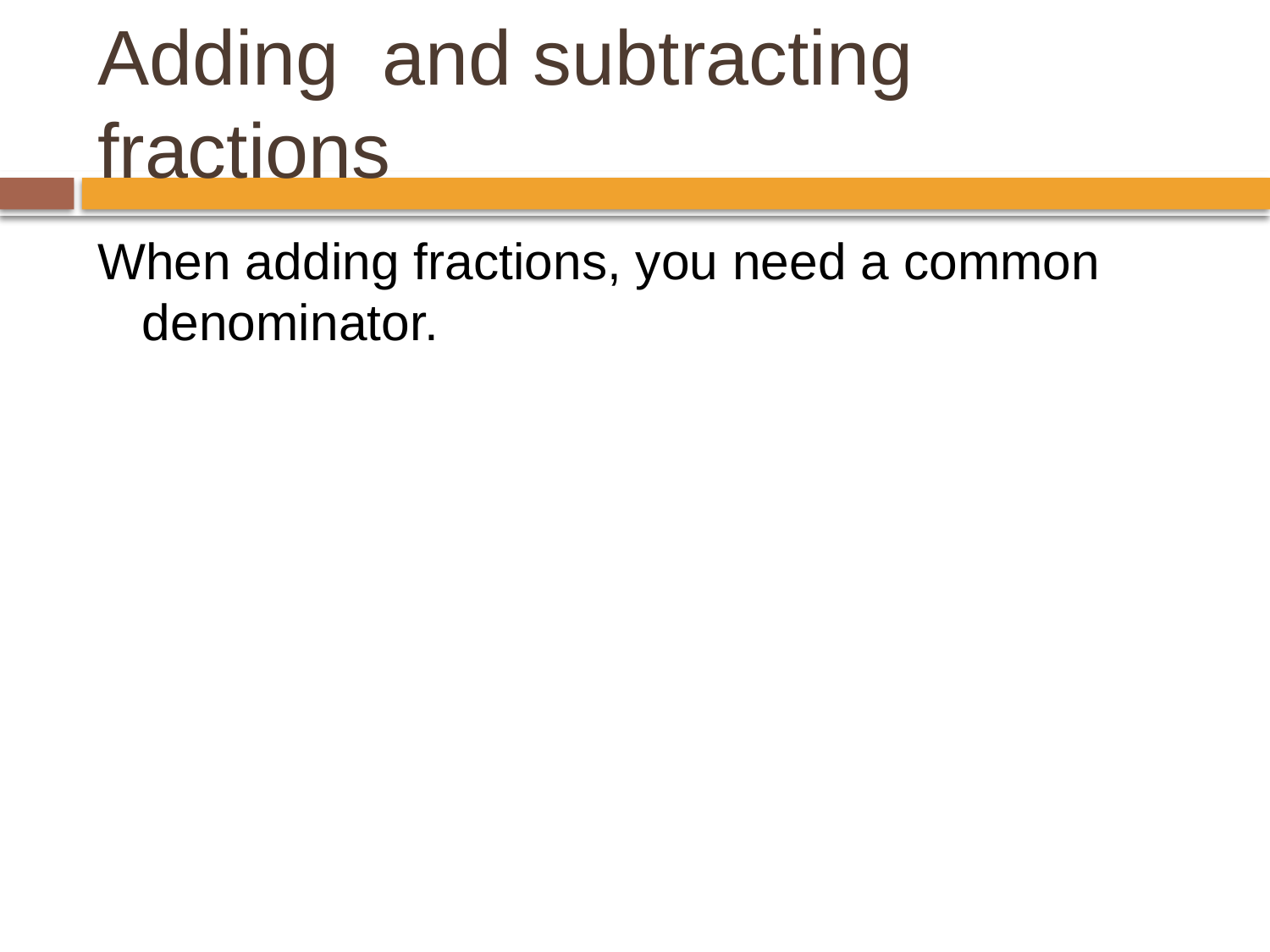

# Adding  and subtracting fractions
When adding fractions, you need a common denominator.